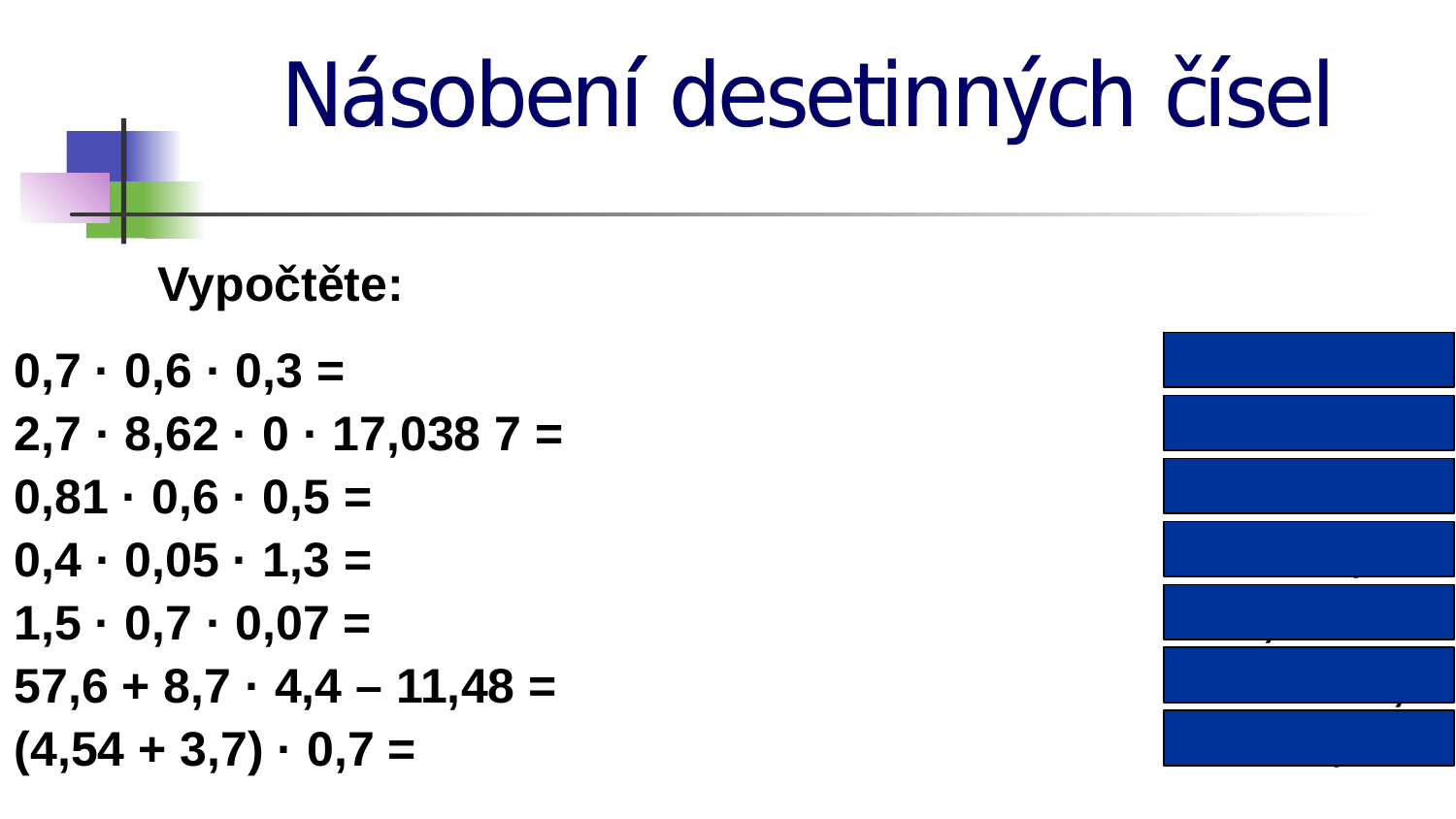

# Násobení desetinných čísel
Vypočtěte:
0,126
0,7 · 0,6 · 0,3 =

0
2,7 · 8,62 · 0 · 17,038 7 =

0,243 18
0,81 · 0,6 · 0,5 =

0,026
0,4 · 0,05 · 1,3 =

0,073 5
1,5 · 0,7 · 0,07 =

84,4
57,6 + 8,7 · 4,4 – 11,48 =

5,768
(4,54 + 3,7) · 0,7 =